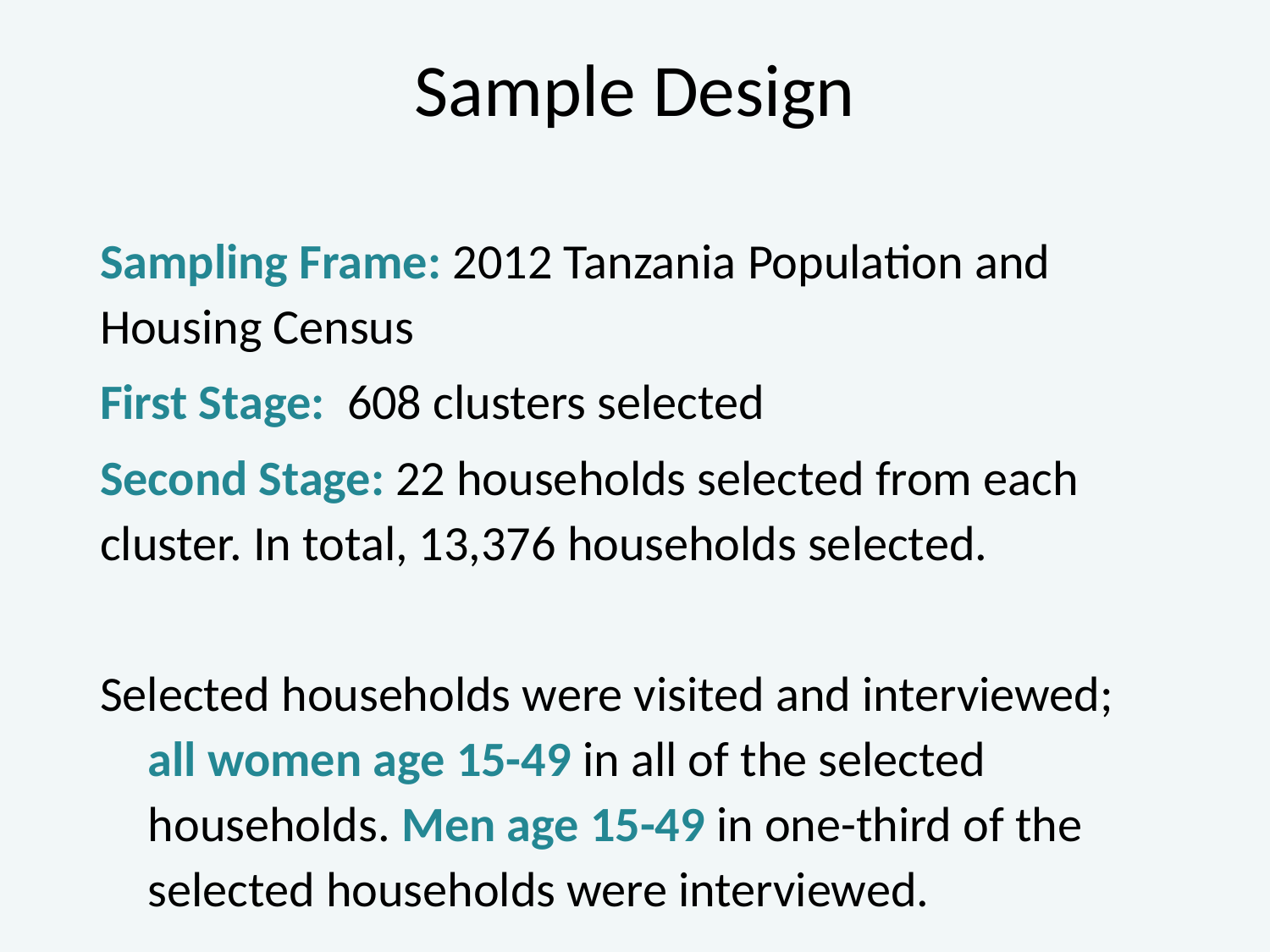

# Sample Design
Sampling Frame: 2012 Tanzania Population and Housing Census
First Stage:  608 clusters selected
Second Stage: 22 households selected from each cluster. In total, 13,376 households selected.

Selected households were visited and interviewed; all women age 15-49 in all of the selected households. Men age 15-49 in one-third of the selected households were interviewed.